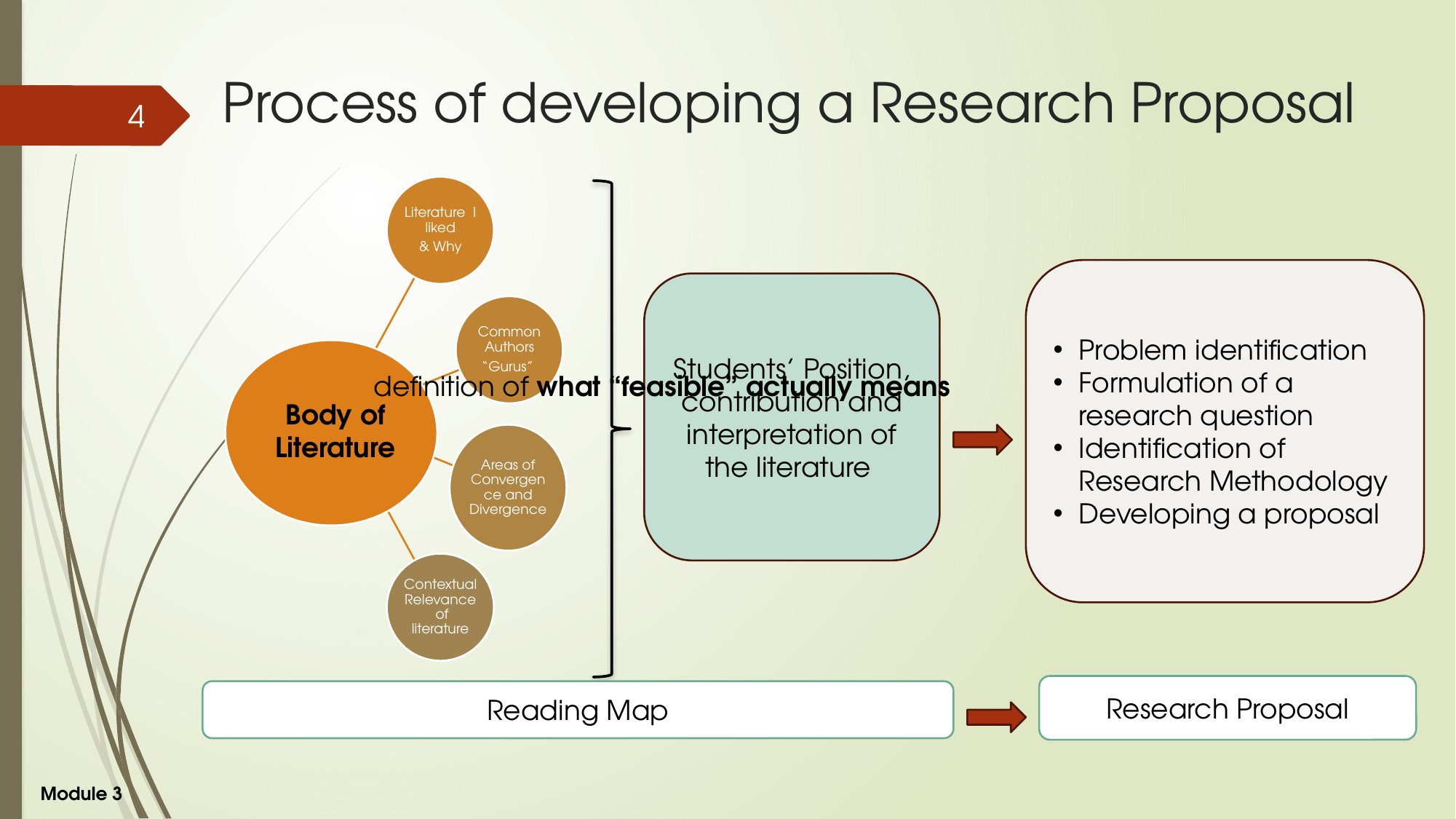

Process of developing a Research Proposal
4
Literature  I liked
& Why
Common Authors
“Gurus”
Areas of Convergence and Divergence
Contextual Relevance  of literature

Problem identification
Formulation of a research question
Identification of Research Methodology
Developing a proposal
Students’ Position, contribution and interpretation of the literature
definition of what “feasible” actually means
Body of Literature

Research Proposal
Reading Map